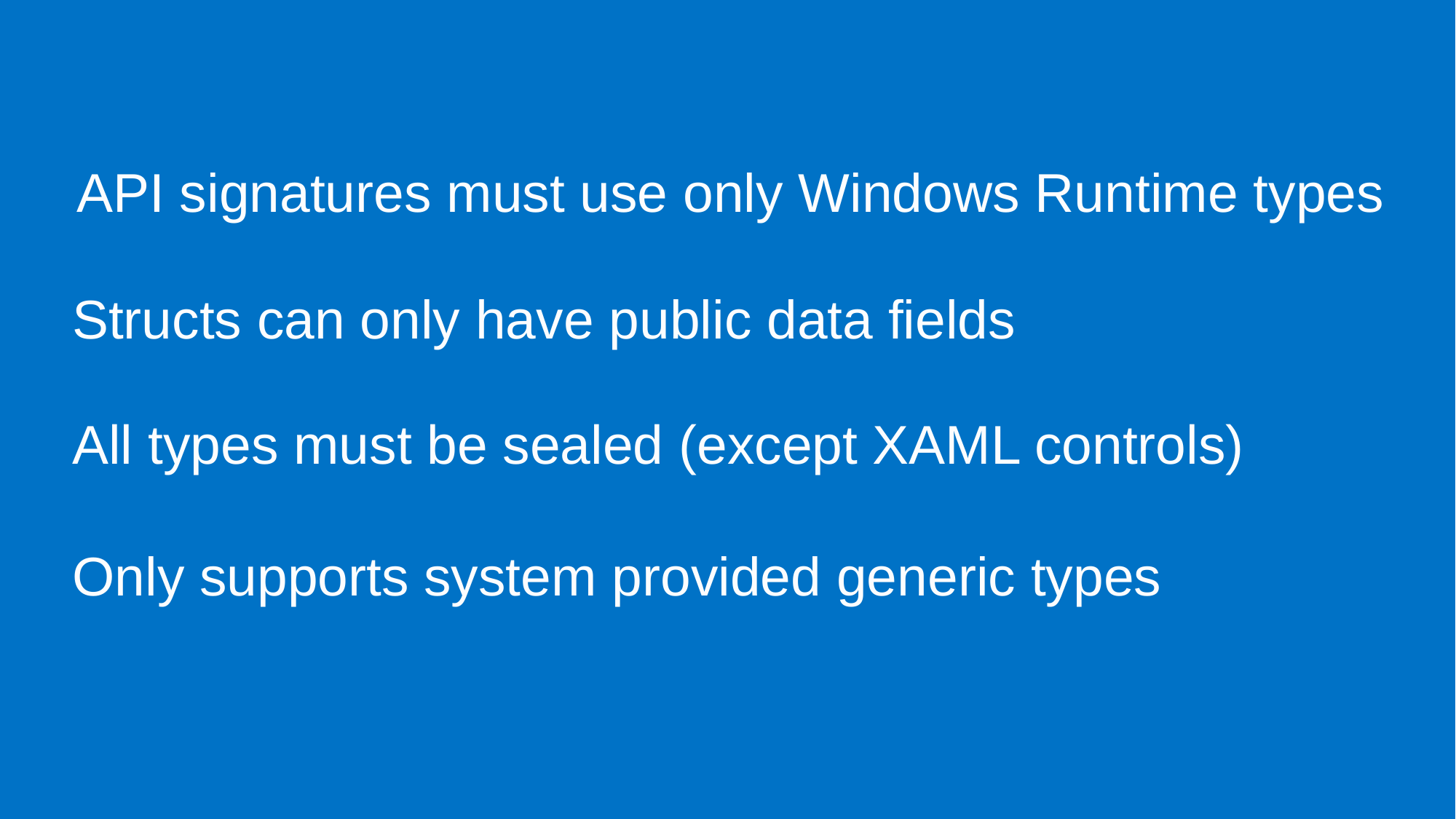

# API signatures must use only Windows Runtime types
Structs can only have public data fields
All types must be sealed (except XAML controls)
Only supports system provided generic types